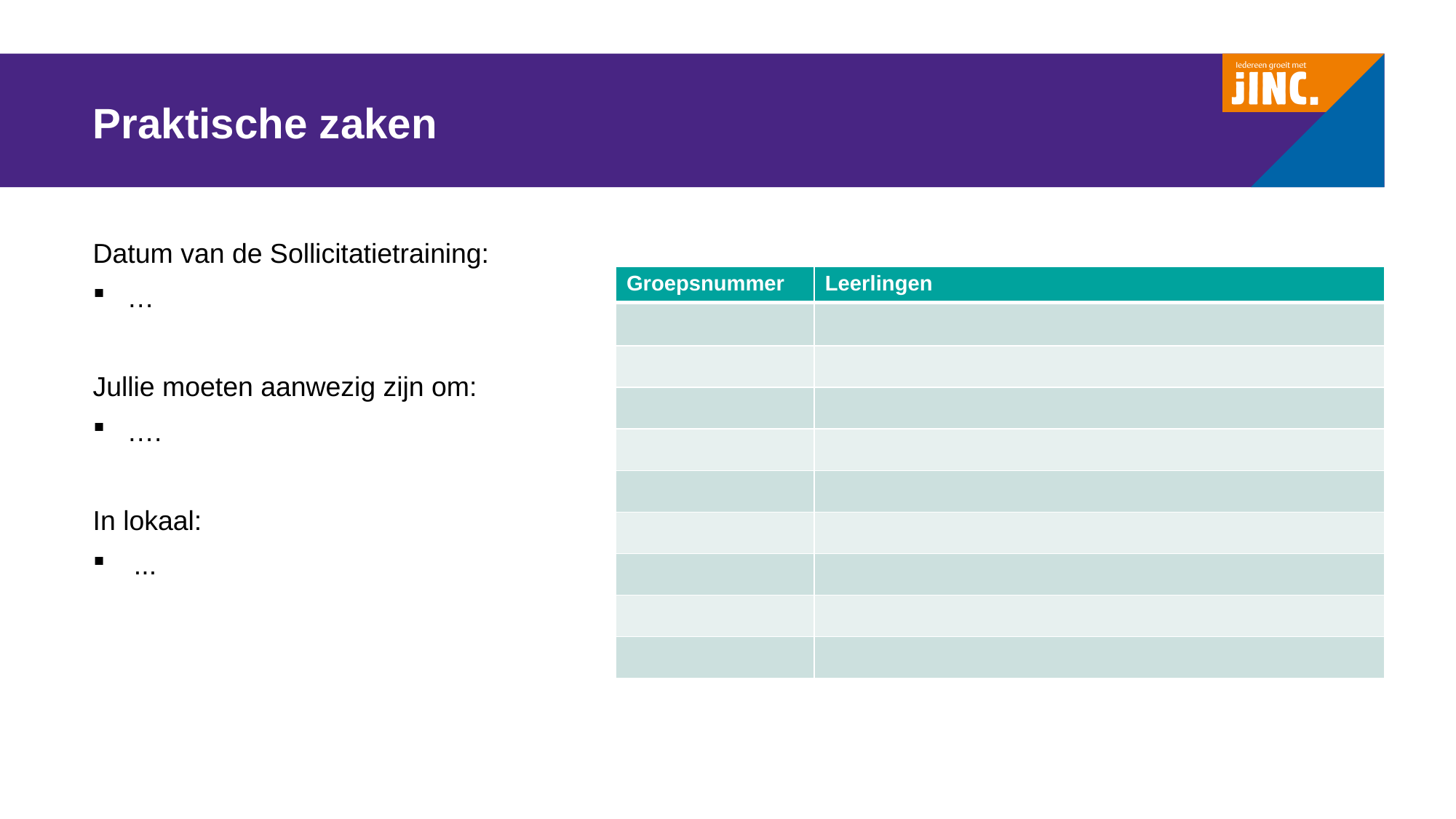

# Praktische zaken
Datum van de Sollicitatietraining:
…

Jullie moeten aanwezig zijn om:
….

In lokaal:
...

| Groepsnummer | Leerlingen |
| --- | --- |
|  |  |
|  |  |
|  |  |
|  |  |
|  |  |
|  |  |
|  |  |
|  |  |
|  |  |